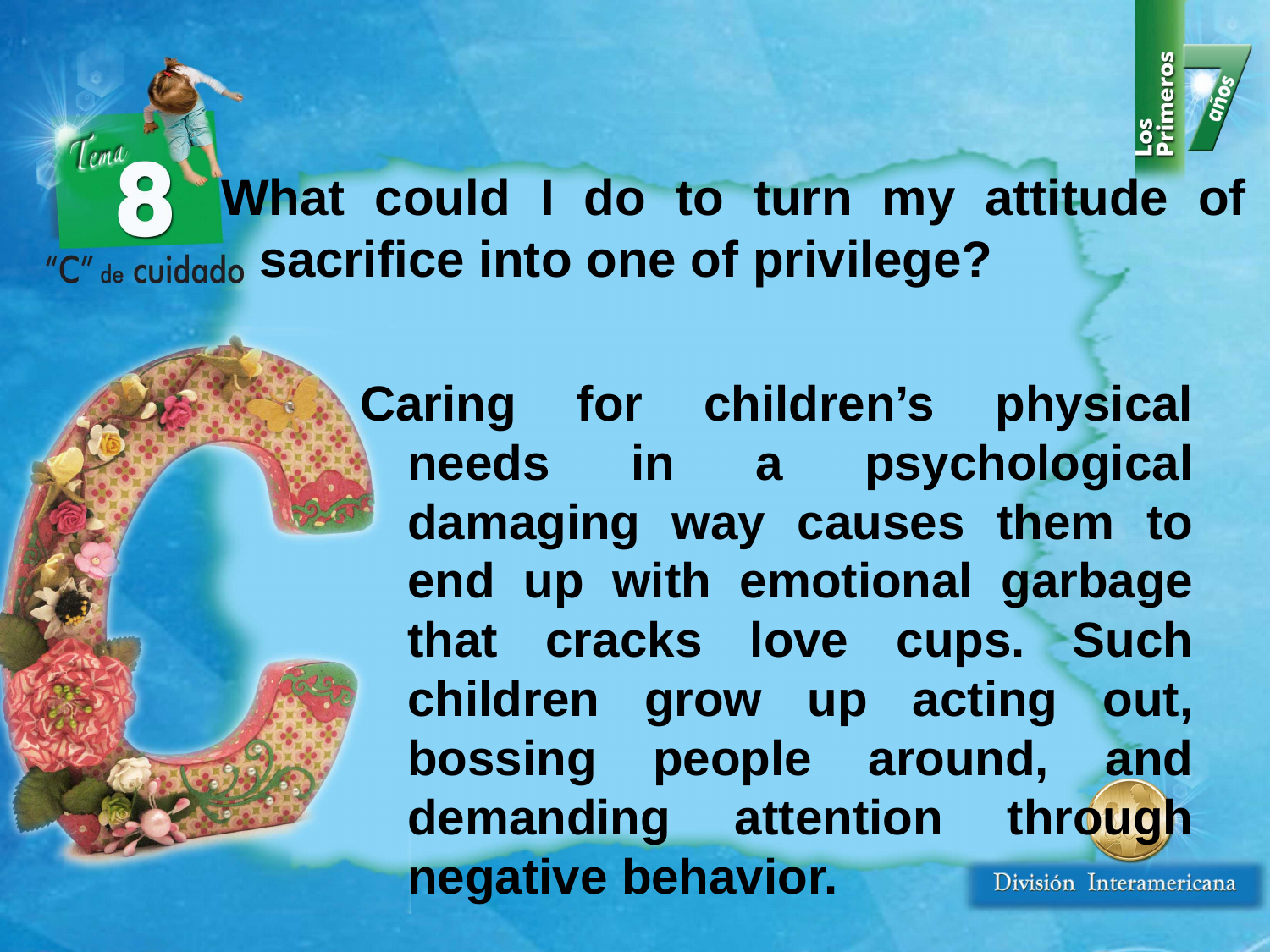

What could I do to turn my attitude of sacrifice into one of privilege?

Caring for children’s physical needs in a psychological damaging way causes them to end up with emotional garbage that cracks love cups. Such children grow up acting out, bossing people around, and demanding attention through negative behavior.